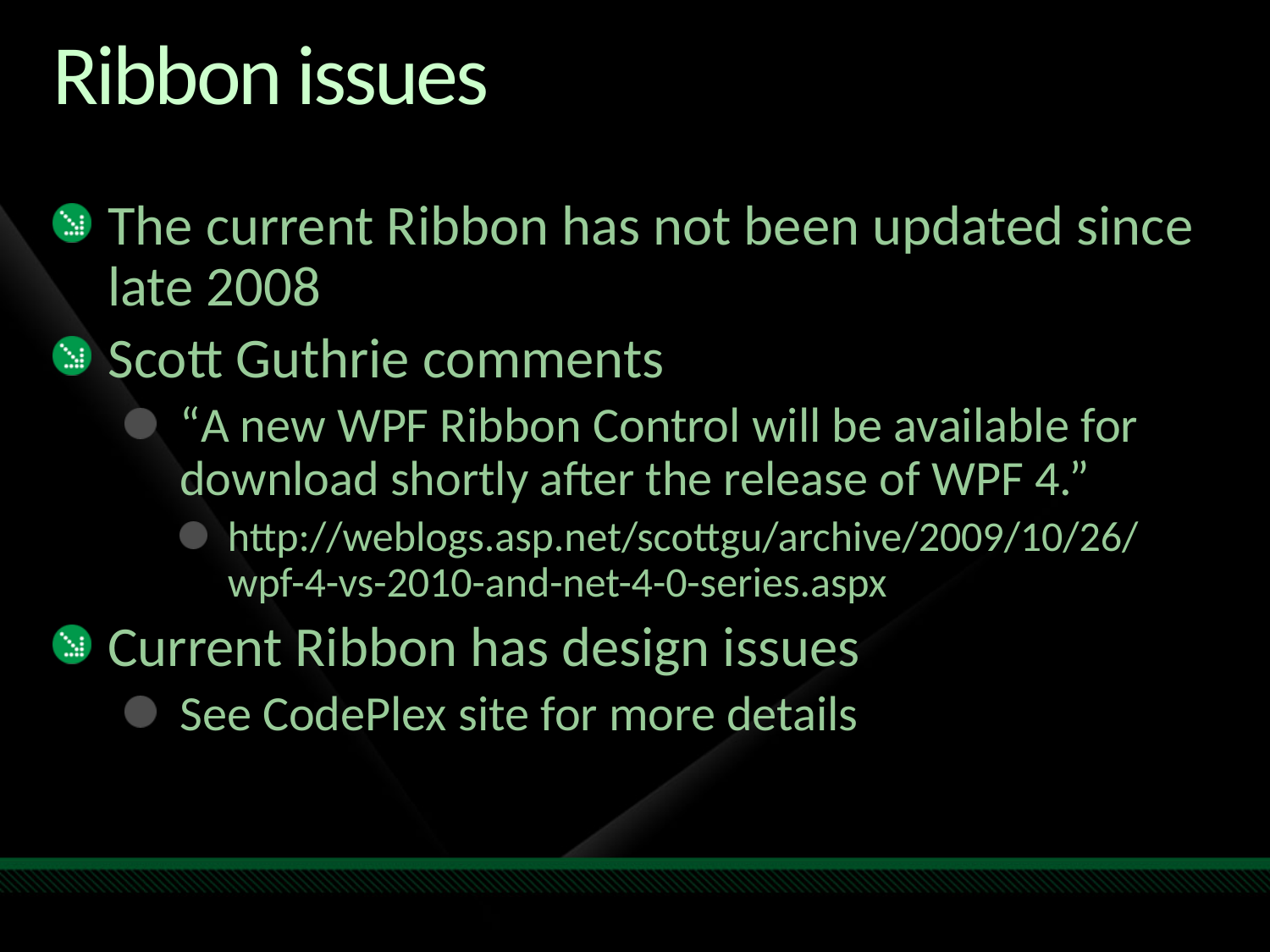

# Ribbon issues
The current Ribbon has not been updated since late 2008
Scott Guthrie comments
“A new WPF Ribbon Control will be available for download shortly after the release of WPF 4.”
http://weblogs.asp.net/scottgu/archive/2009/10/26/
wpf-4-vs-2010-and-net-4-0-series.aspx
Current Ribbon has design issues
See CodePlex site for more details